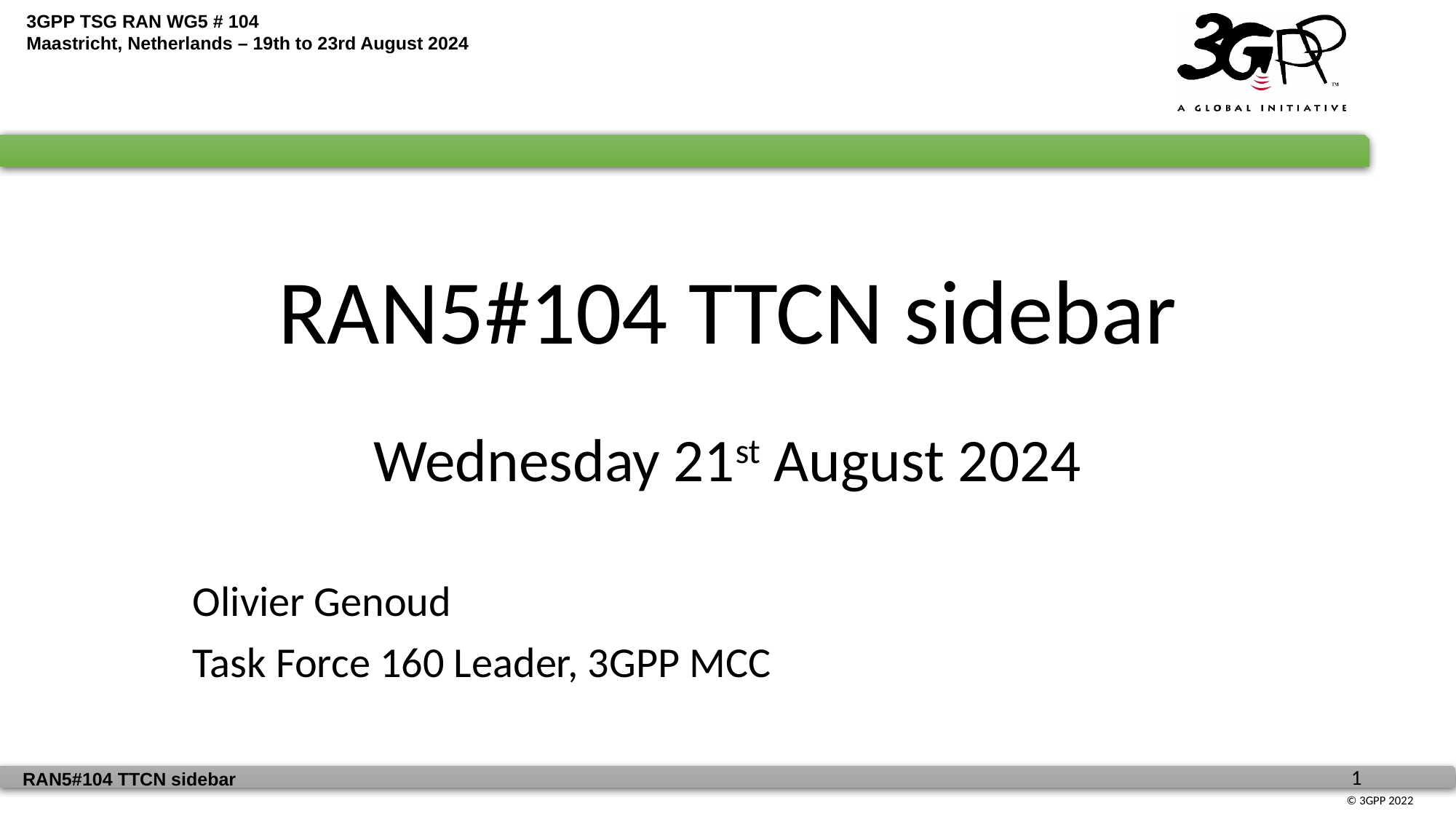

# RAN5#104 TTCN sidebar Wednesday 21st August 2024
Olivier Genoud
Task Force 160 Leader, 3GPP MCC